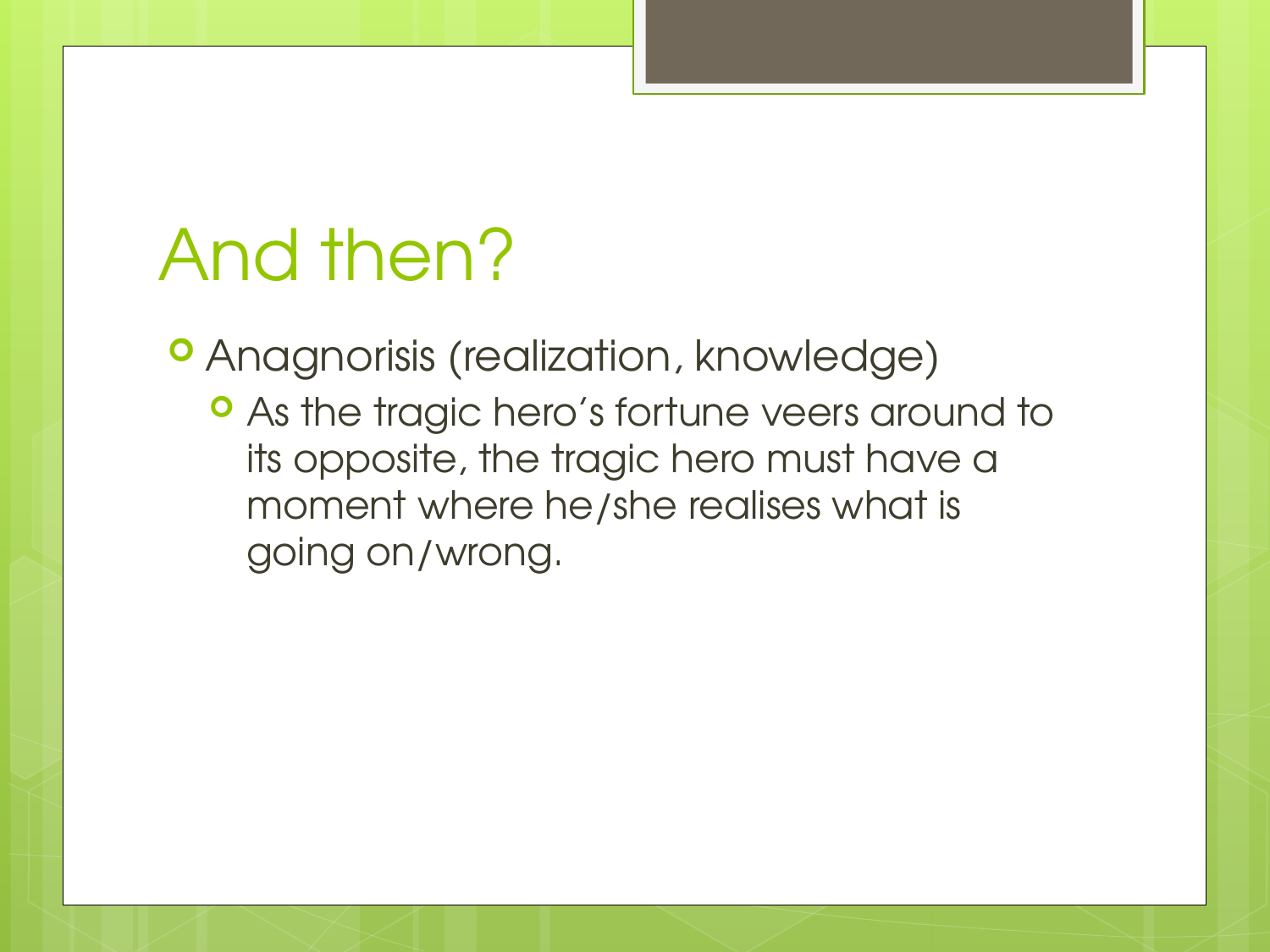

# And then?
Anagnorisis (realization, knowledge)
As the tragic hero’s fortune veers around to its opposite, the tragic hero must have a moment where he/she realises what is going on/wrong.